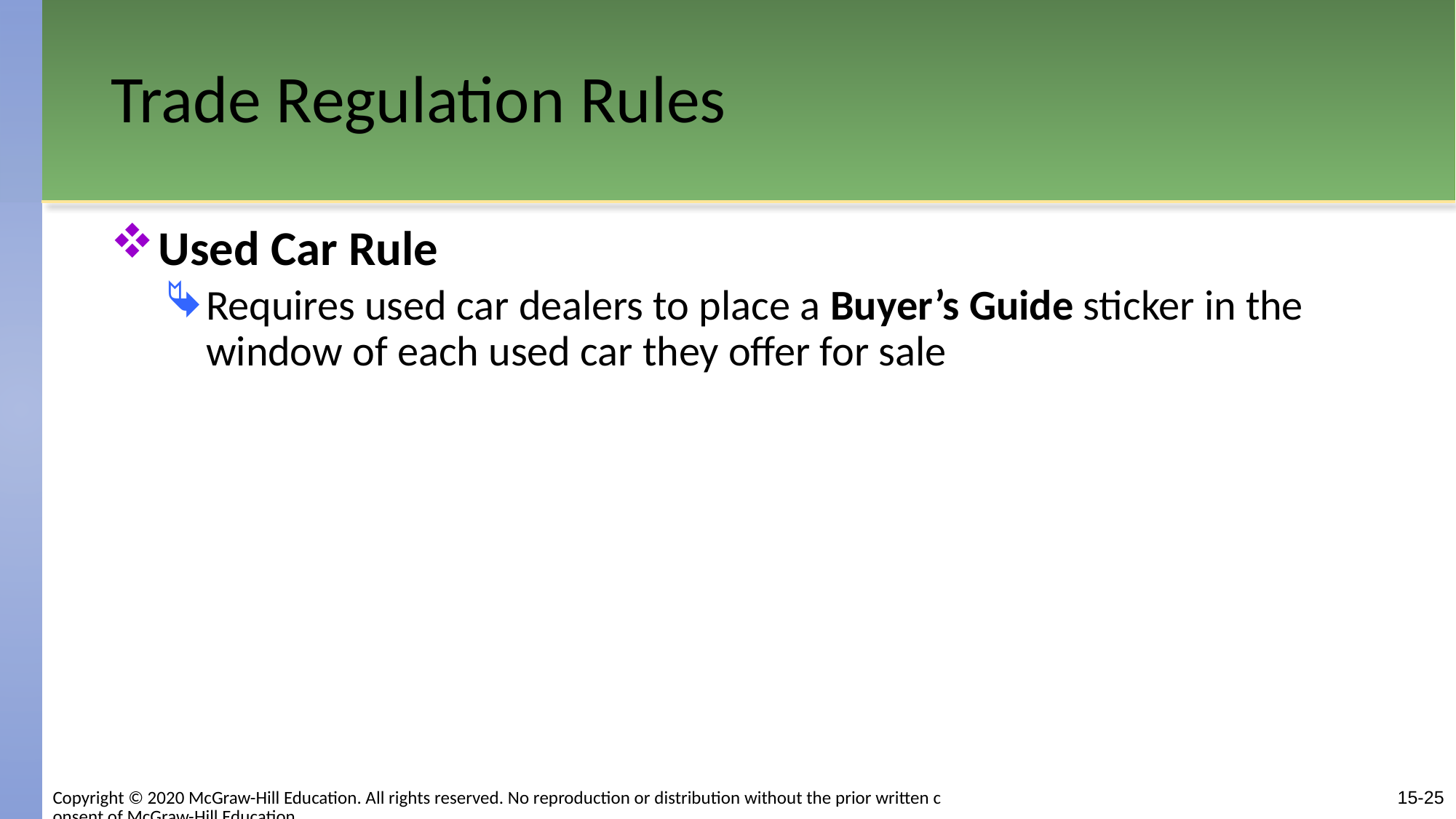

# Trade Regulation Rules
Used Car Rule
Requires used car dealers to place a Buyer’s Guide sticker in the window of each used car they offer for sale
15-25
Copyright © 2020 McGraw-Hill Education. All rights reserved. No reproduction or distribution without the prior written consent of McGraw-Hill Education.